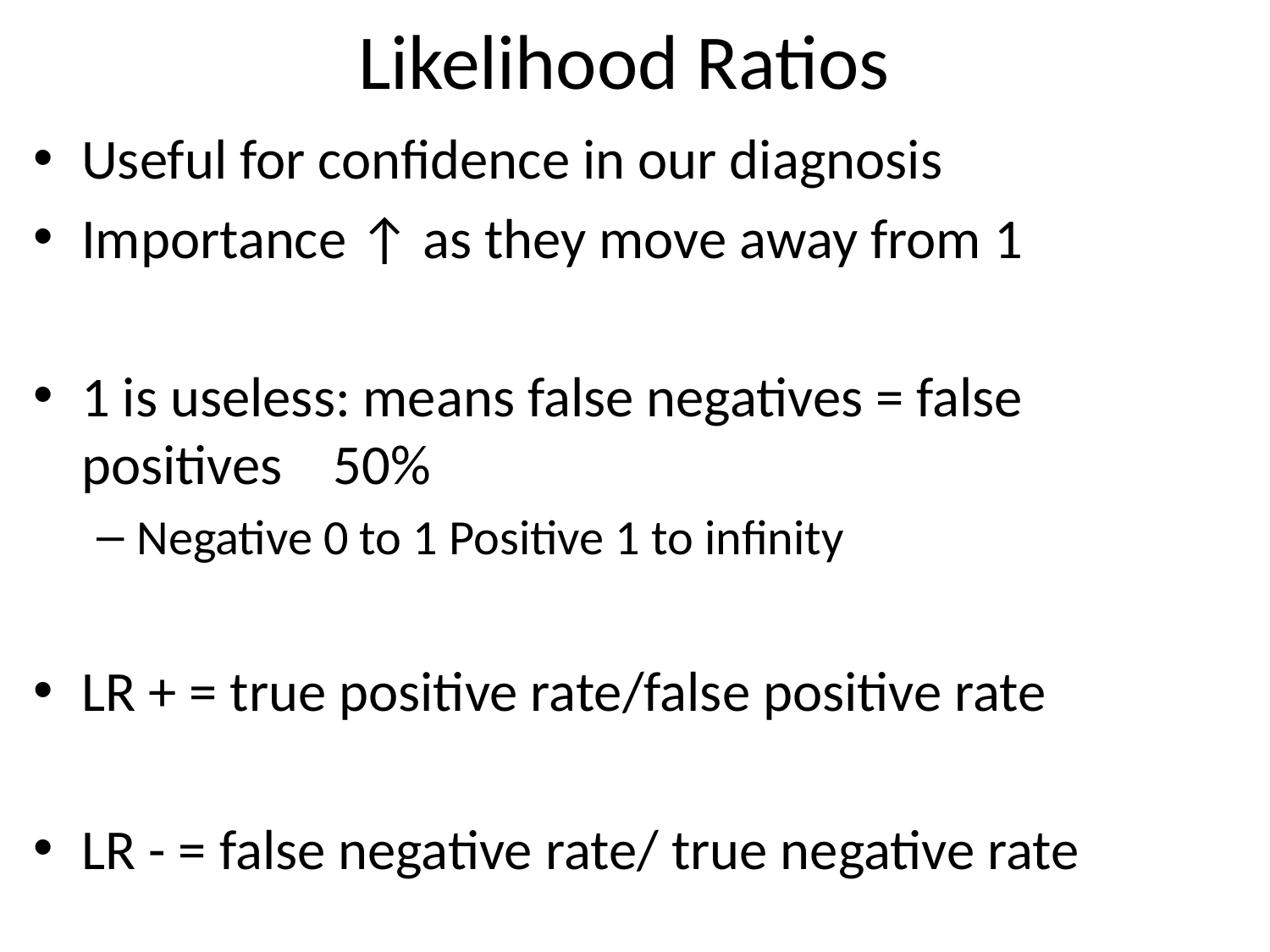

# Likelihood Ratios
Useful for confidence in our diagnosis
Importance ↑ as they move away from 1

1 is useless: means false negatives = false positives    50%
Negative 0 to 1 Positive 1 to infinity

LR + = true positive rate/false positive rate

LR - = false negative rate/ true negative rate